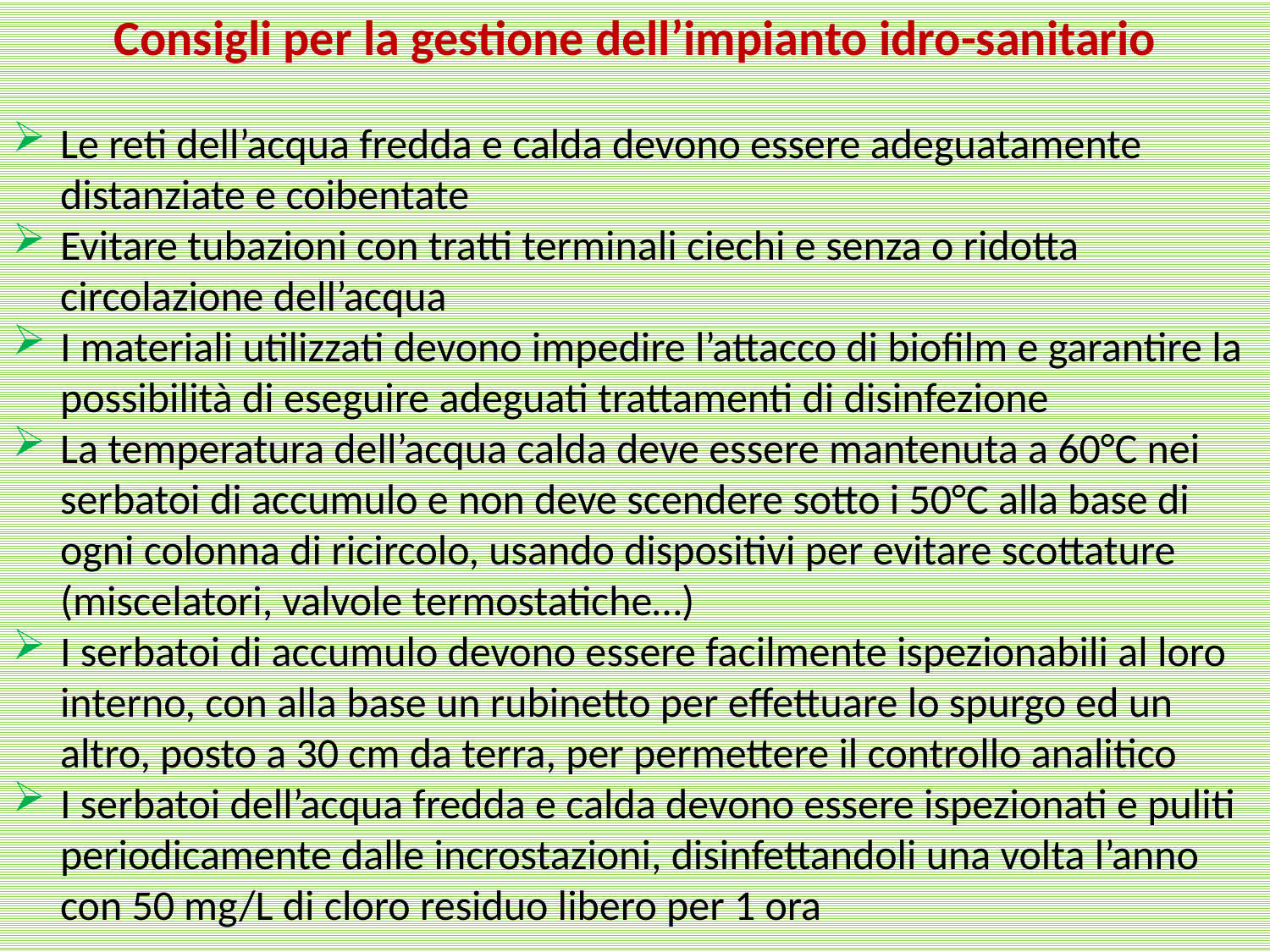

Consigli per la gestione dell’impianto idro-sanitario

Le reti dell’acqua fredda e calda devono essere adeguatamente distanziate e coibentate
Evitare tubazioni con tratti terminali ciechi e senza o ridotta circolazione dell’acqua
I materiali utilizzati devono impedire l’attacco di biofilm e garantire la possibilità di eseguire adeguati trattamenti di disinfezione
La temperatura dell’acqua calda deve essere mantenuta a 60°C nei serbatoi di accumulo e non deve scendere sotto i 50°C alla base di ogni colonna di ricircolo, usando dispositivi per evitare scottature (miscelatori, valvole termostatiche…)
I serbatoi di accumulo devono essere facilmente ispezionabili al loro interno, con alla base un rubinetto per effettuare lo spurgo ed un altro, posto a 30 cm da terra, per permettere il controllo analitico
I serbatoi dell’acqua fredda e calda devono essere ispezionati e puliti periodicamente dalle incrostazioni, disinfettandoli una volta l’anno con 50 mg/L di cloro residuo libero per 1 ora